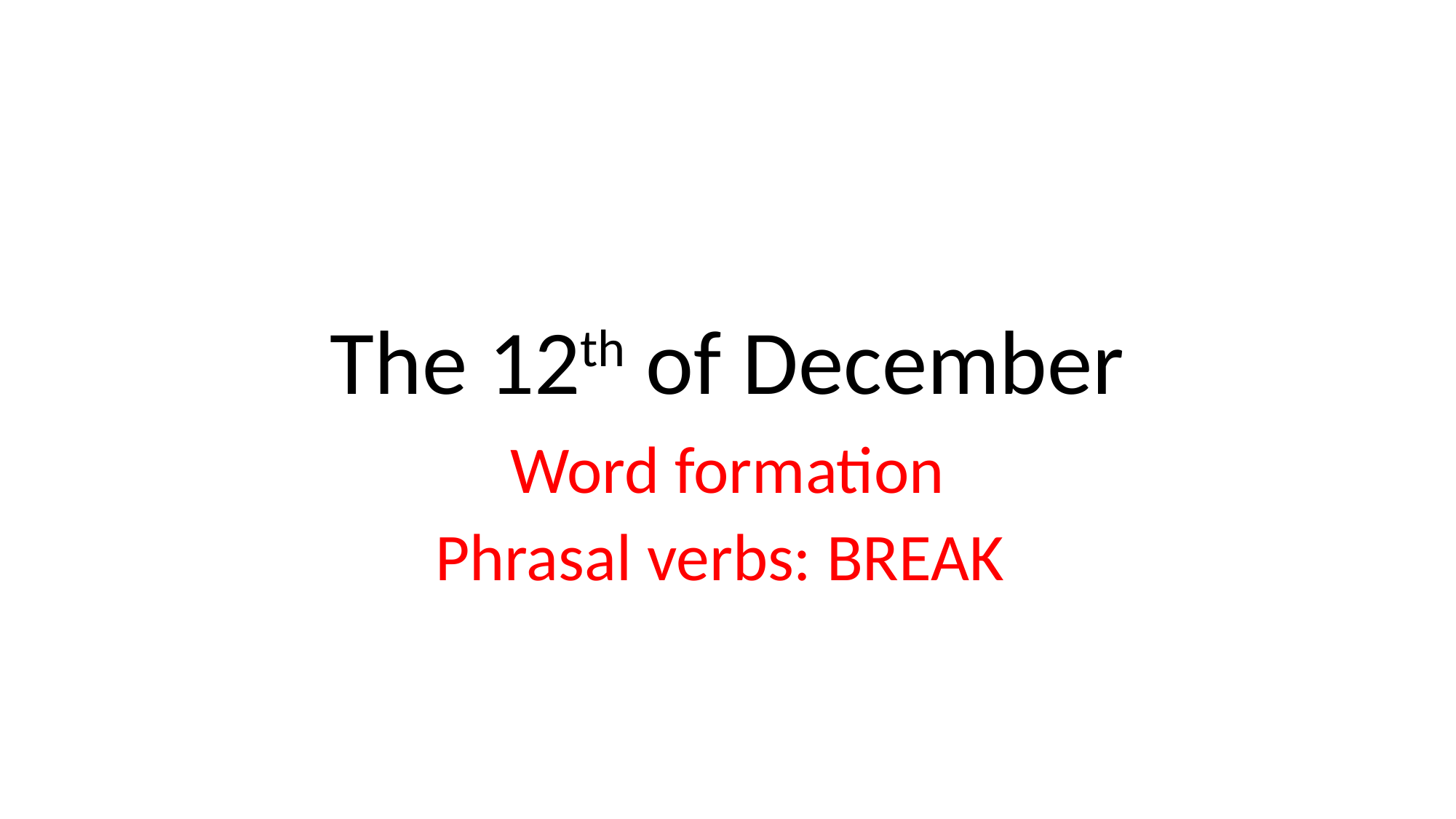

# The 12th of December
Word formation
Phrasal verbs: BREAK